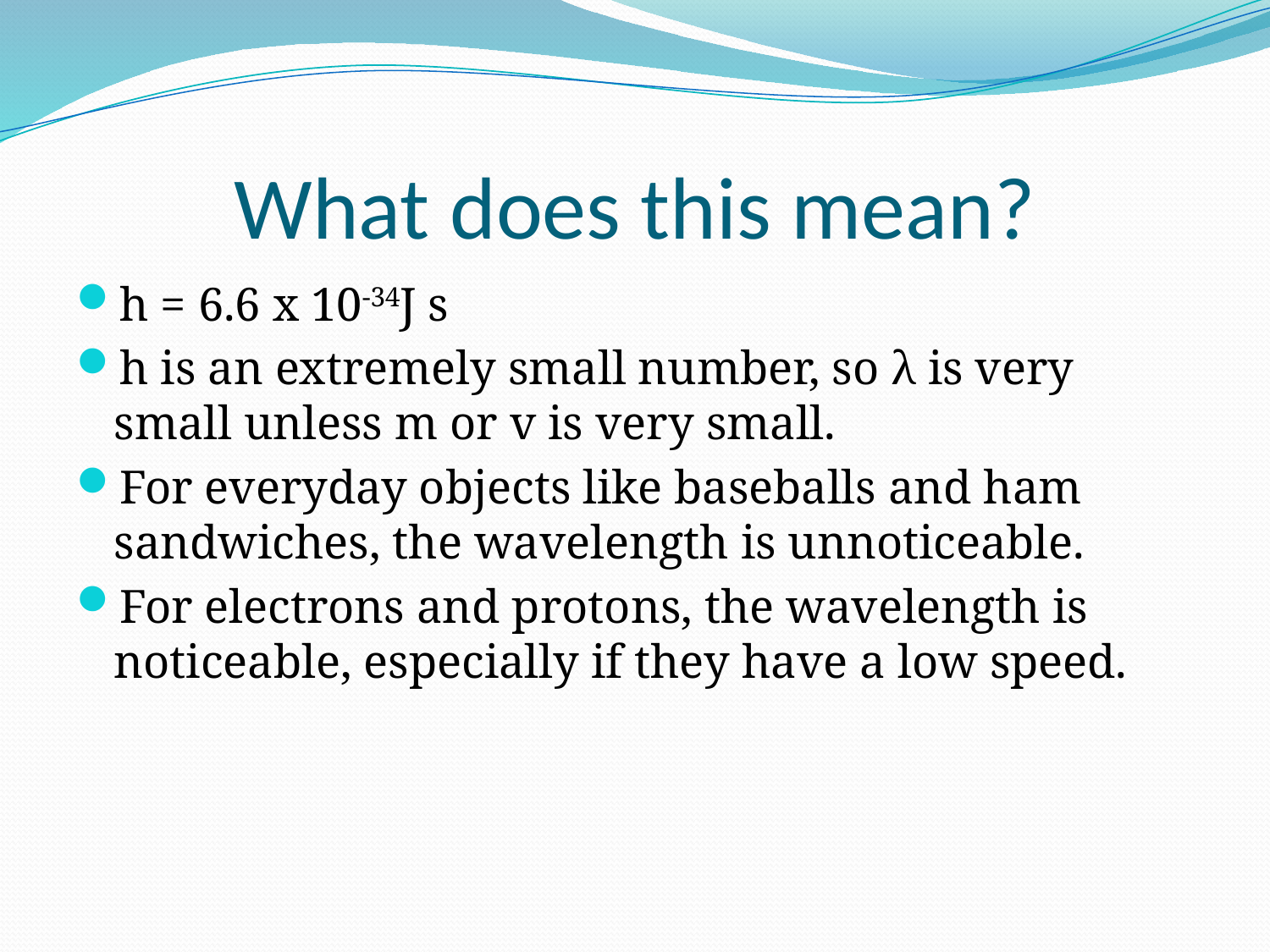

# What does this mean?
h = 6.6 x 10-34J s
h is an extremely small number, so λ is very small unless m or v is very small.
For everyday objects like baseballs and ham sandwiches, the wavelength is unnoticeable.
For electrons and protons, the wavelength is noticeable, especially if they have a low speed.